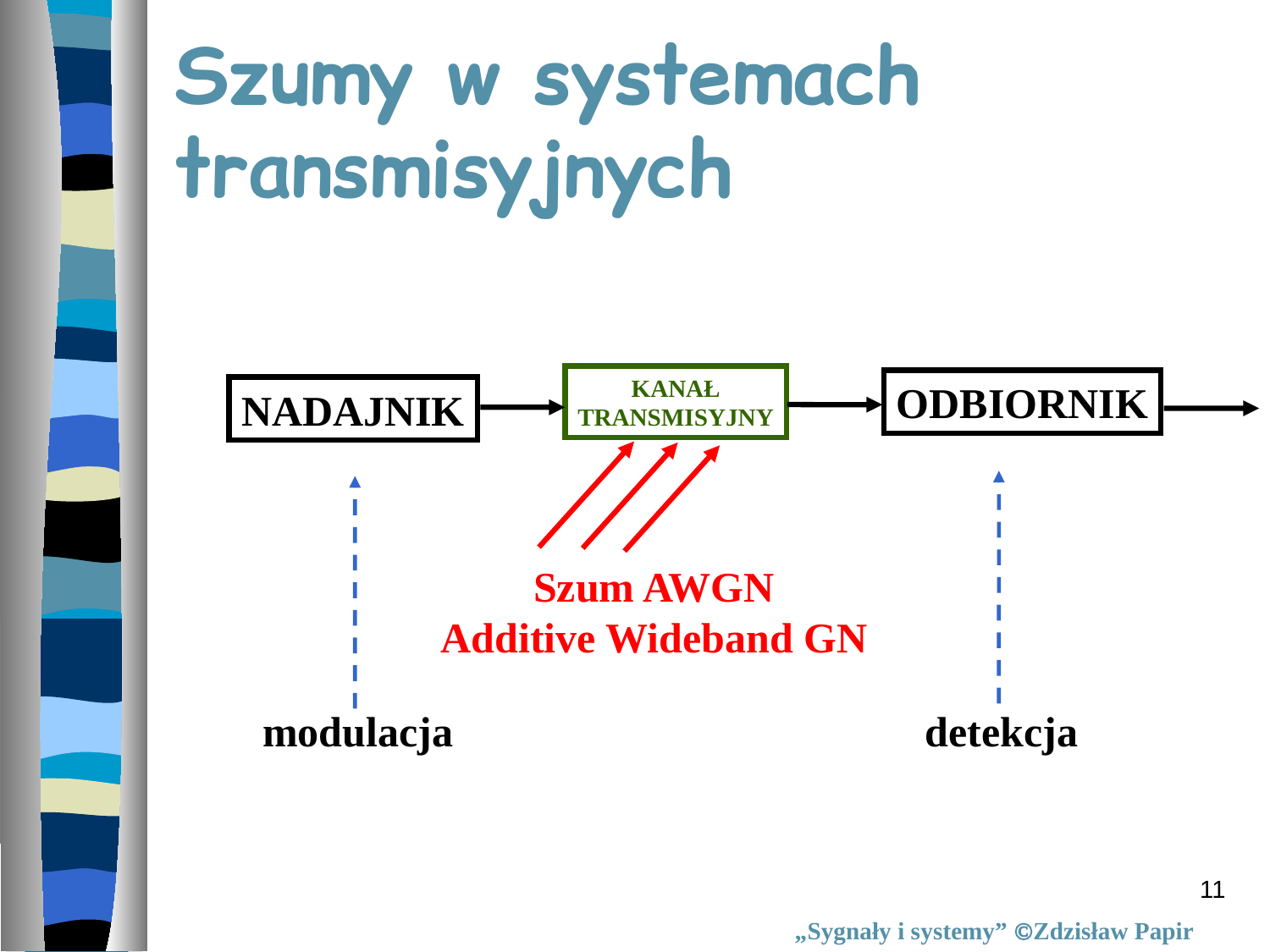

Szumy w systemach
transmisyjnych
KANAŁ
TRANSMISYJNY
ODBIORNIK
NADAJNIK

Szum AWGN
Additive Wideband GN
modulacja
detekcja

11
„Sygnały i systemy” ©Zdzisław Papir